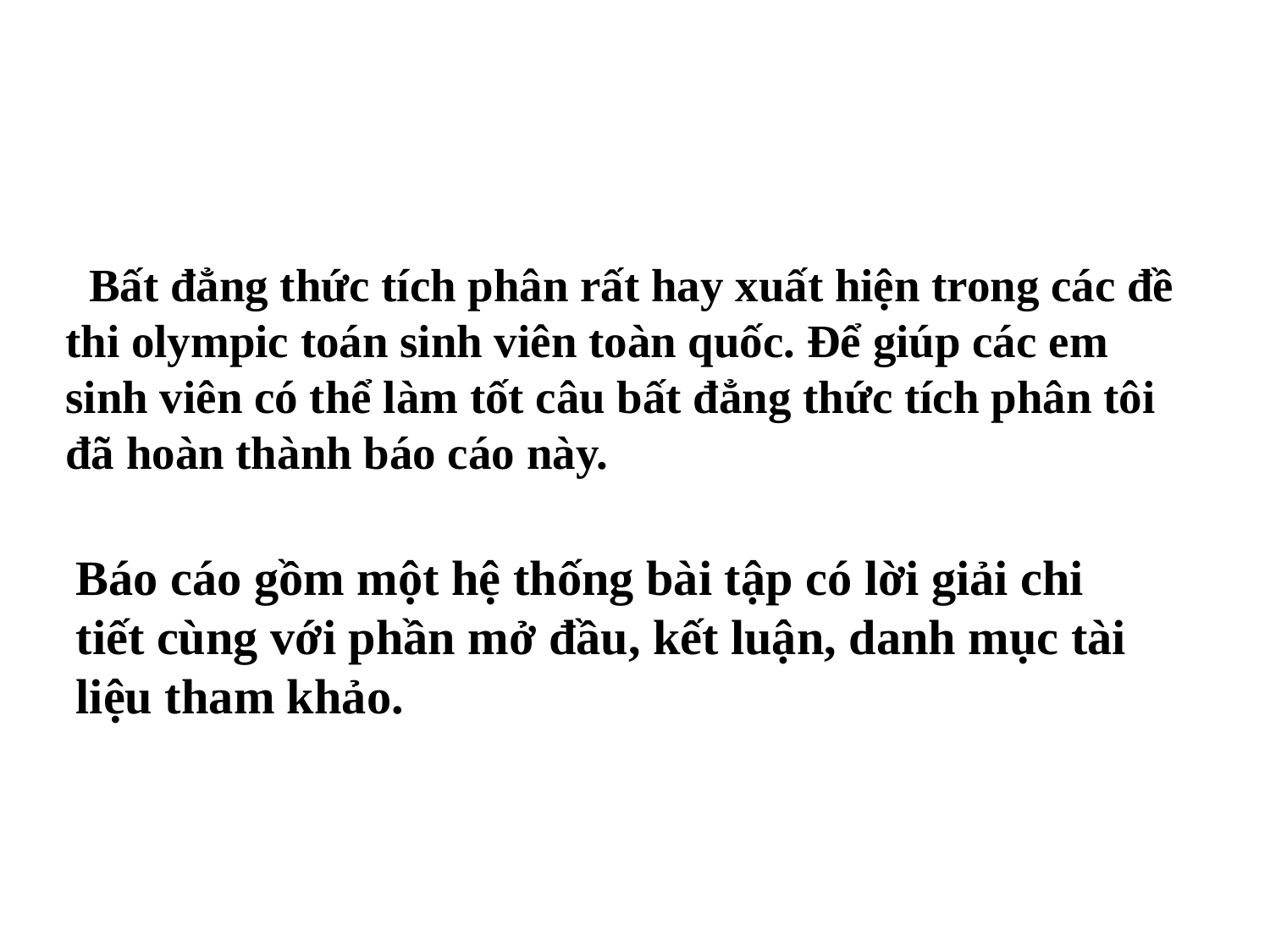

Bất đẳng thức tích phân rất hay xuất hiện trong các đề thi olympic toán sinh viên toàn quốc. Để giúp các em sinh viên có thể làm tốt câu bất đẳng thức tích phân tôi đã hoàn thành báo cáo này.

Báo cáo gồm một hệ thống bài tập có lời giải chi tiết cùng với phần mở đầu, kết luận, danh mục tài liệu tham khảo.